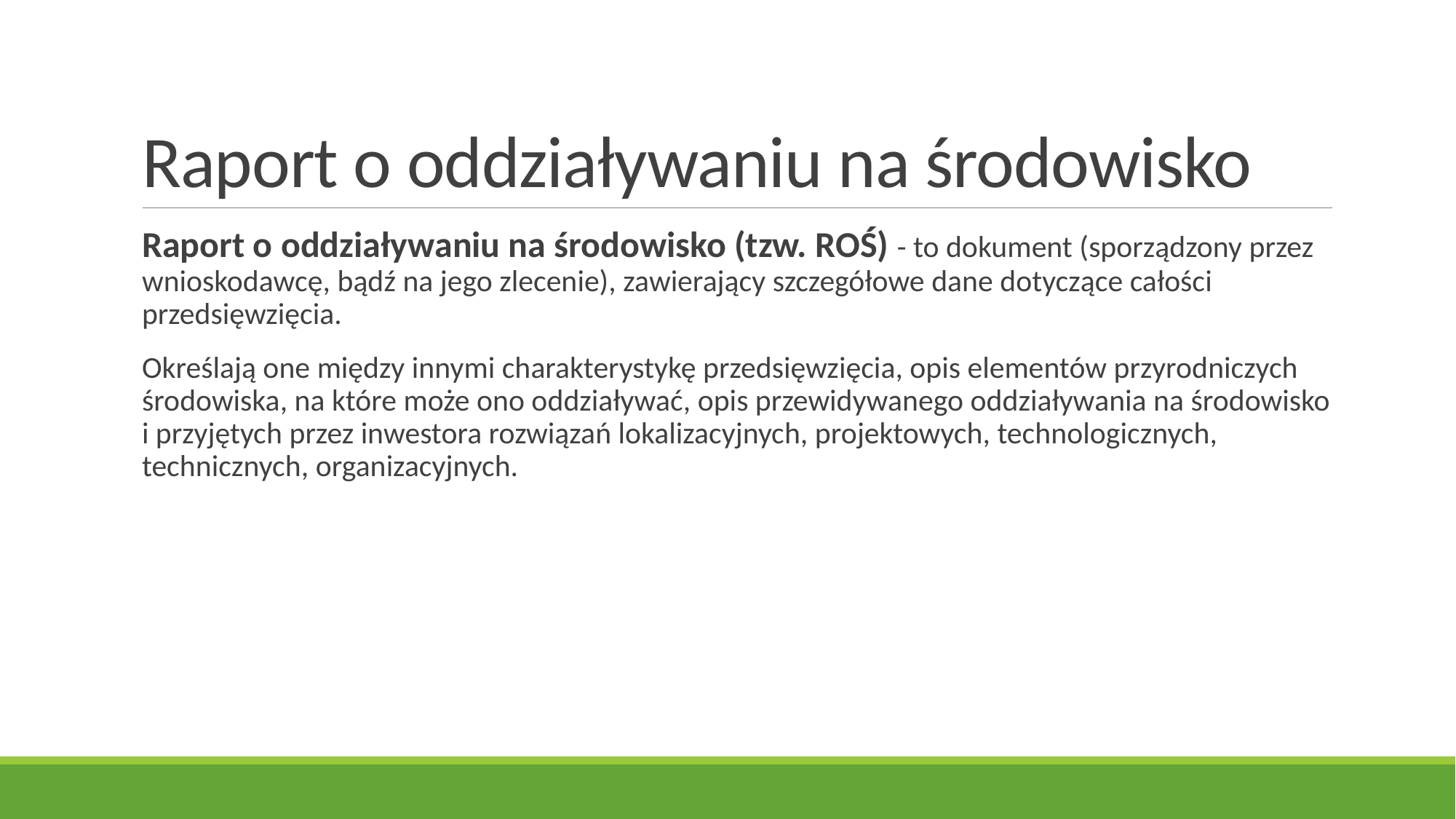

# Raport o oddziaływaniu na środowisko
Raport o oddziaływaniu na środowisko (tzw. ROŚ) - to dokument (sporządzony przez wnioskodawcę, bądź na jego zlecenie), zawierający szczegółowe dane dotyczące całości przedsięwzięcia.
Określają one między innymi charakterystykę przedsięwzięcia, opis elementów przyrodniczych środowiska, na które może ono oddziaływać, opis przewidywanego oddziaływania na środowisko i przyjętych przez inwestora rozwiązań lokalizacyjnych, projektowych, technologicznych, technicznych, organizacyjnych.